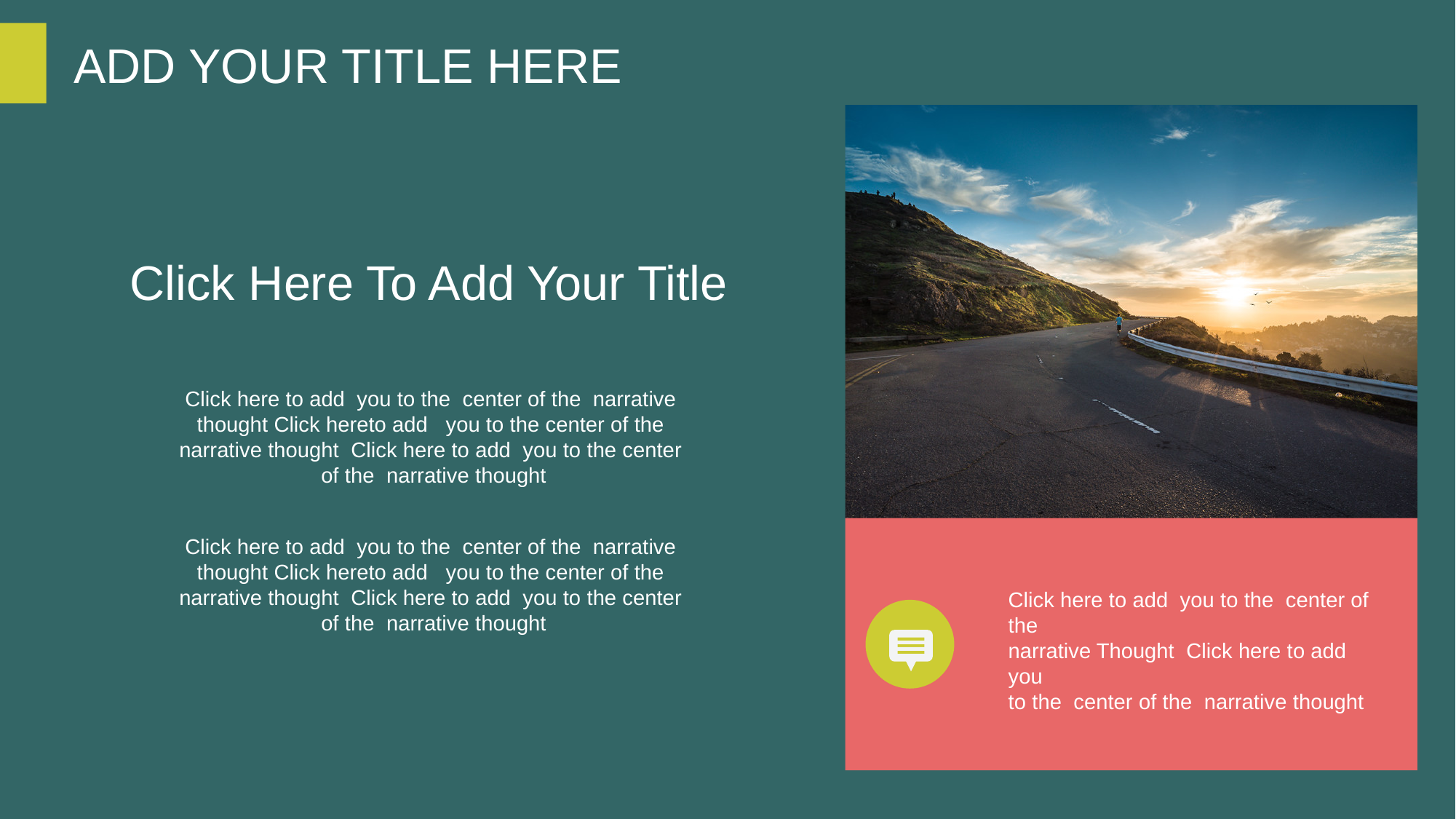

ADD YOUR TITLE HERE

Click Here To Add Your Title

Click here to add  you to the  center of the  narrative
thought Click hereto add   you to the center of the
narrative thought  Click here to add  you to the center
of the  narrative thought

Click here to add  you to the  center of the  narrative
thought Click hereto add   you to the center of the
narrative thought  Click here to add  you to the center
of the  narrative thought

Click here to add  you to the  center of the
narrative Thought  Click here to add   you
to the  center of the  narrative thought